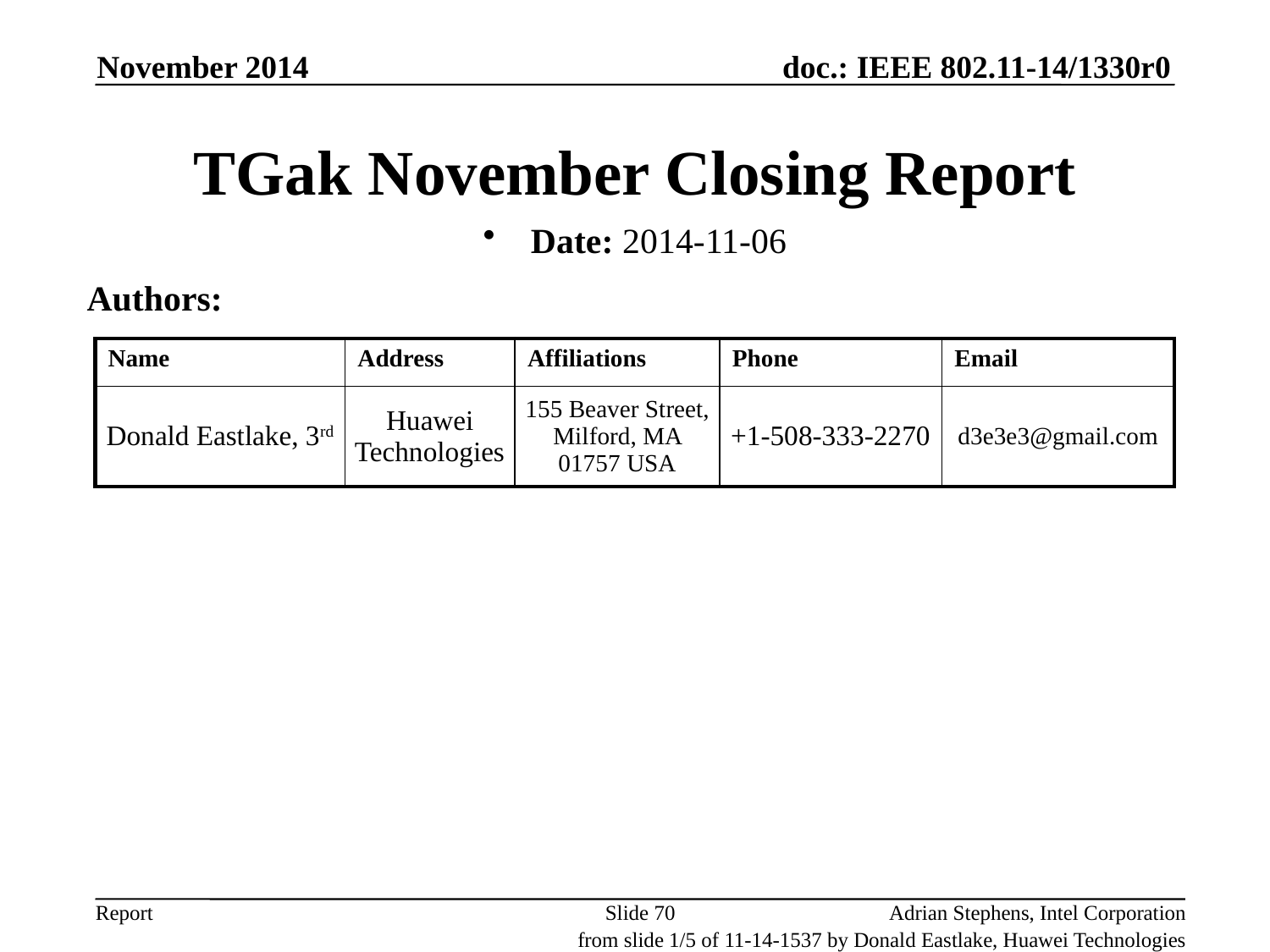

November 2014
# TGak November Closing Report
Date: 2014-11-06
Authors:
| Name | Address | Affiliations | Phone | Email |
| --- | --- | --- | --- | --- |
| Donald Eastlake, 3rd | Huawei Technologies | 155 Beaver Street, Milford, MA 01757 USA | +1-508-333-2270 | d3e3e3@gmail.com |
Slide 70
Adrian Stephens, Intel Corporation
from slide 1/5 of 11-14-1537 by Donald Eastlake, Huawei Technologies